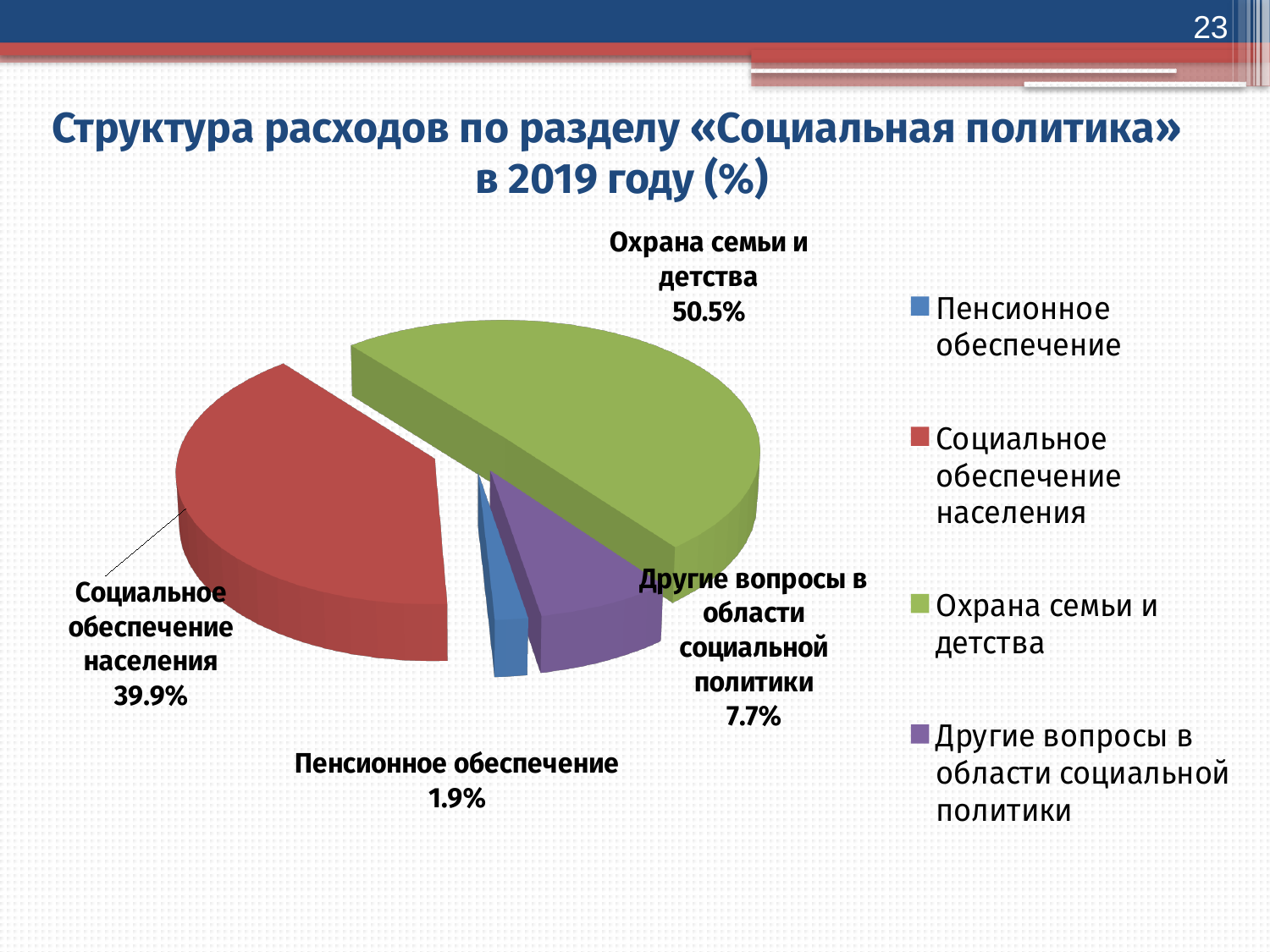

23
# Структура расходов по разделу «Социальная политика» в 2019 году (%)

[unsupported chart]